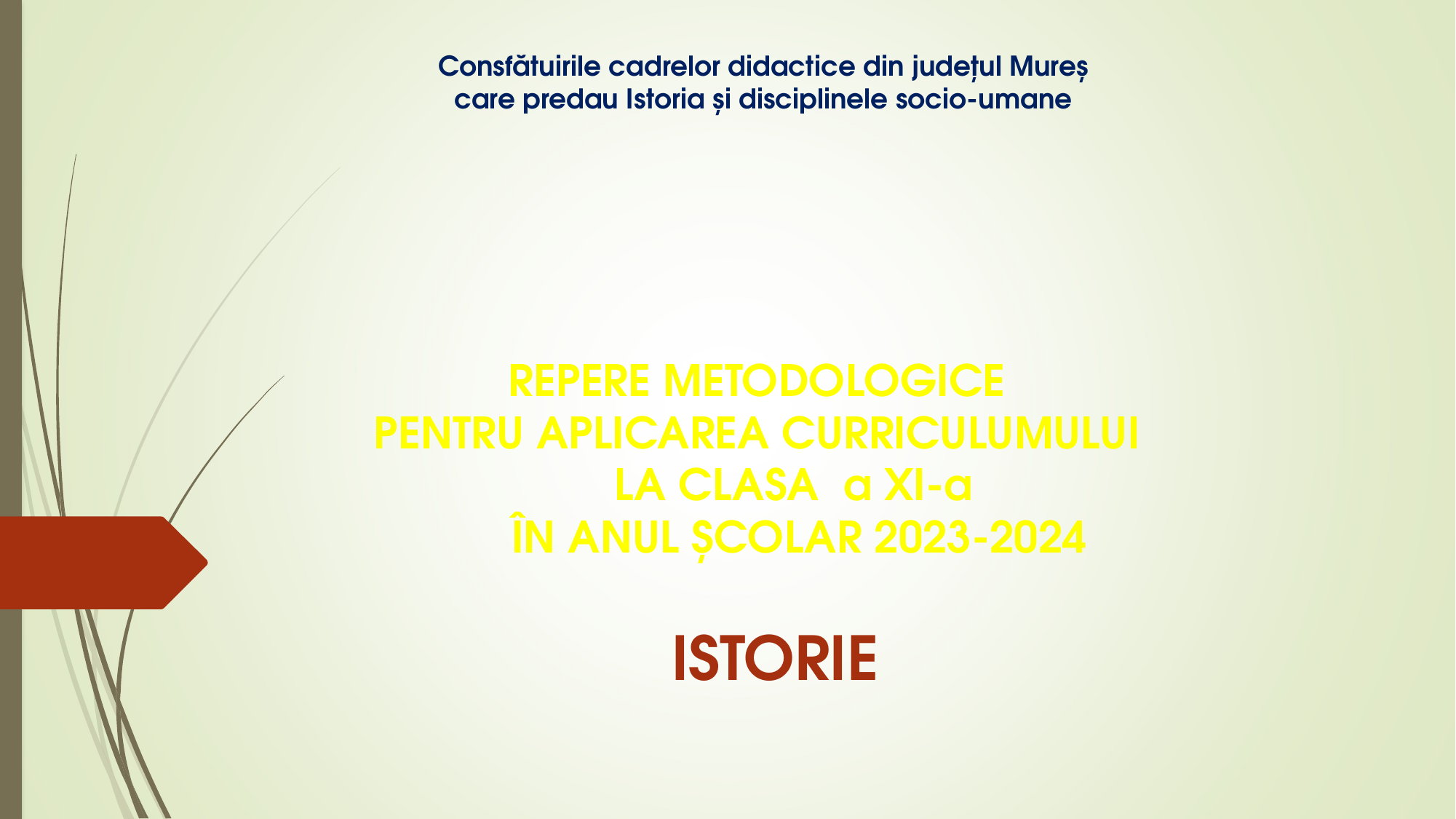

Consfătuirile cadrelor didactice din județul Mureș care predau Istoria și disciplinele socio-umane
# REPERE METODOLOGICE  PENTRU APLICAREA CURRICULUMULUI LA CLASA  a XI-a  ÎN ANUL ȘCOLAR 2023-2024
ISTORIE